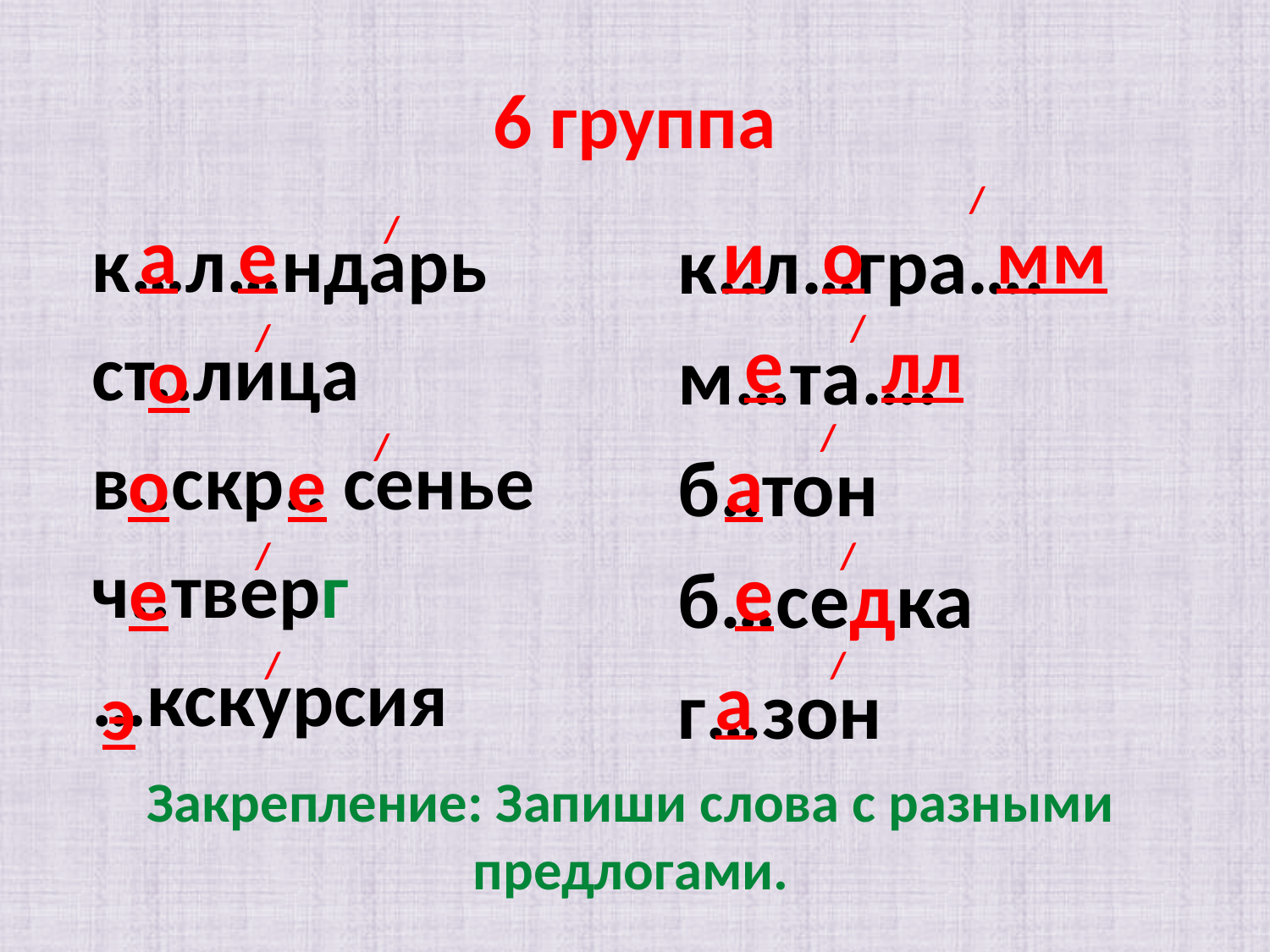

# 6 группа
/
/
а
е
к..л…гра….
м…та….
б..тон
б…седка
г…зон

и
о
мм
к…л…ндарь
ст..лица
в..скр.. сенье
ч..тверг
…кскурсия

/
/
е
лл
о
/
/
о
е
а
/
/
е
е
/
/
а
э
Закрепление: Запиши слова с разными предлогами.